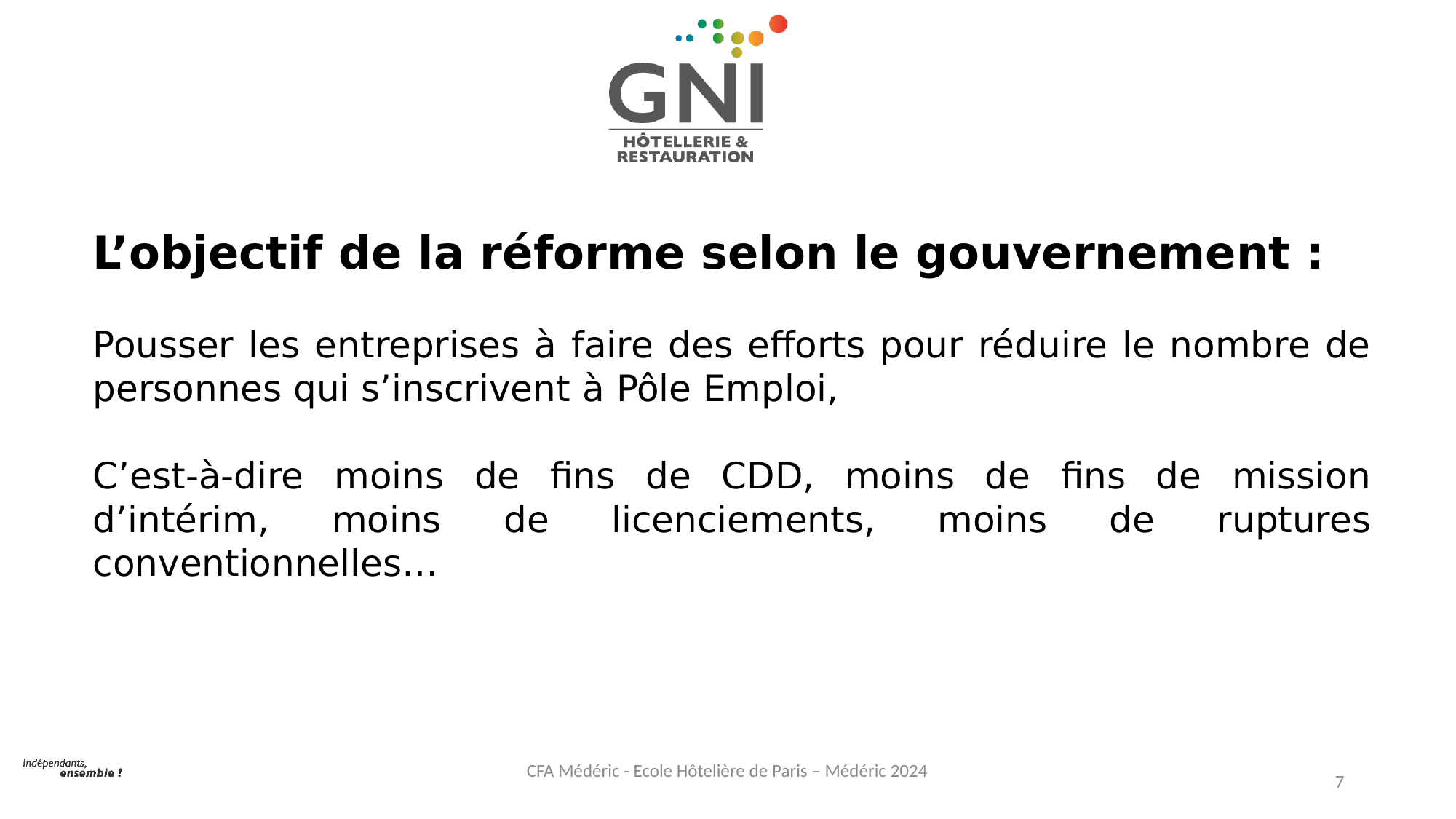

L’objectif de la réforme selon le gouvernement :

Pousser les entreprises à faire des efforts pour réduire le nombre de personnes qui s’inscrivent à Pôle Emploi,

C’est-à-dire moins de fins de CDD, moins de fins de mission d’intérim, moins de licenciements, moins de ruptures conventionnelles…

CFA Médéric - Ecole Hôtelière de Paris – Médéric 2024

7